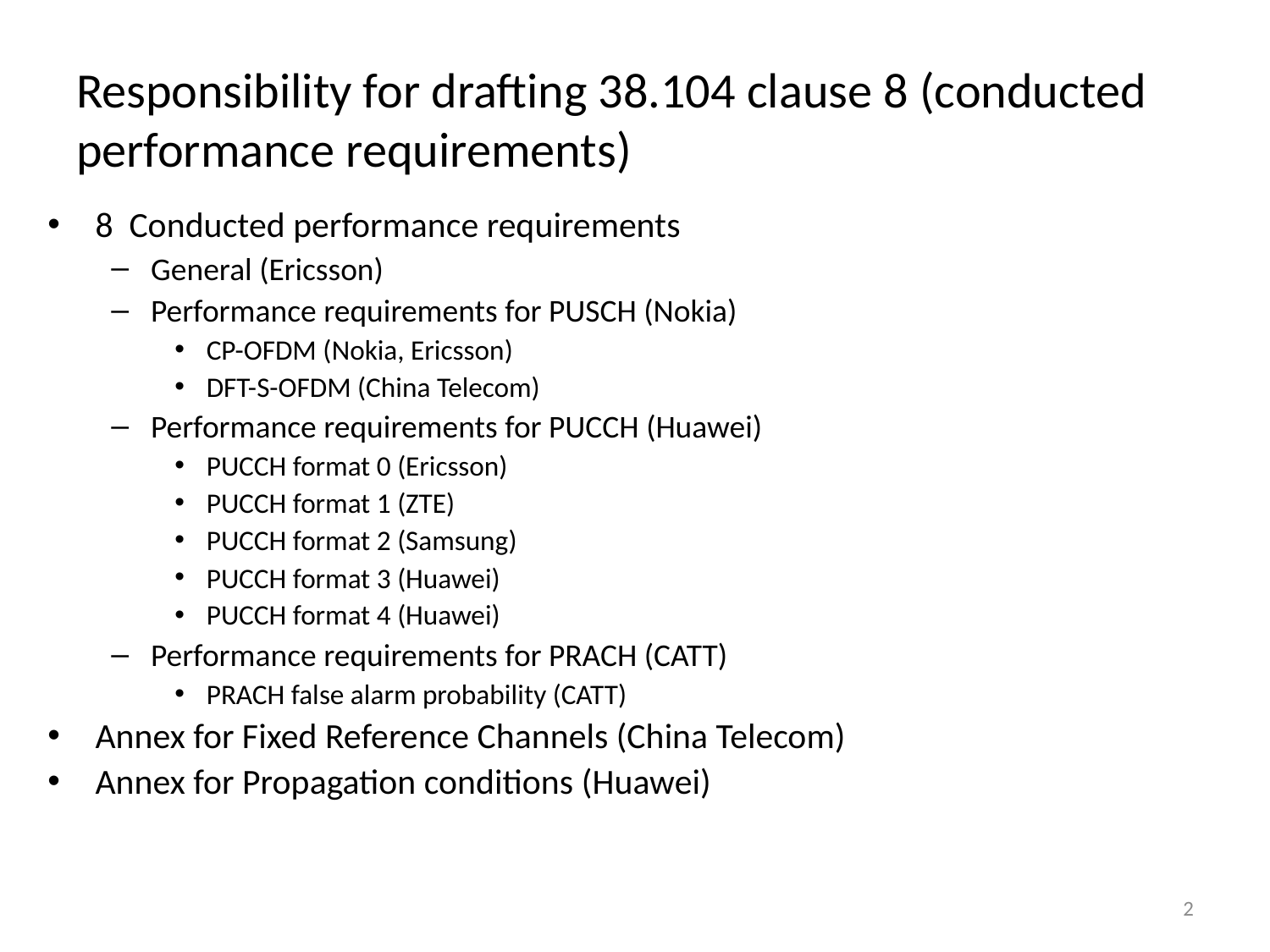

# Responsibility for drafting 38.104 clause 8 (conducted performance requirements)
8  Conducted performance requirements
General (Ericsson)
Performance requirements for PUSCH (Nokia)
CP-OFDM (Nokia, Ericsson)
DFT-S-OFDM (China Telecom)
Performance requirements for PUCCH (Huawei)
PUCCH format 0 (Ericsson)
PUCCH format 1 (ZTE)
PUCCH format 2 (Samsung)
PUCCH format 3 (Huawei)
PUCCH format 4 (Huawei)
Performance requirements for PRACH (CATT)
PRACH false alarm probability (CATT)
Annex for Fixed Reference Channels (China Telecom)
Annex for Propagation conditions (Huawei)
2